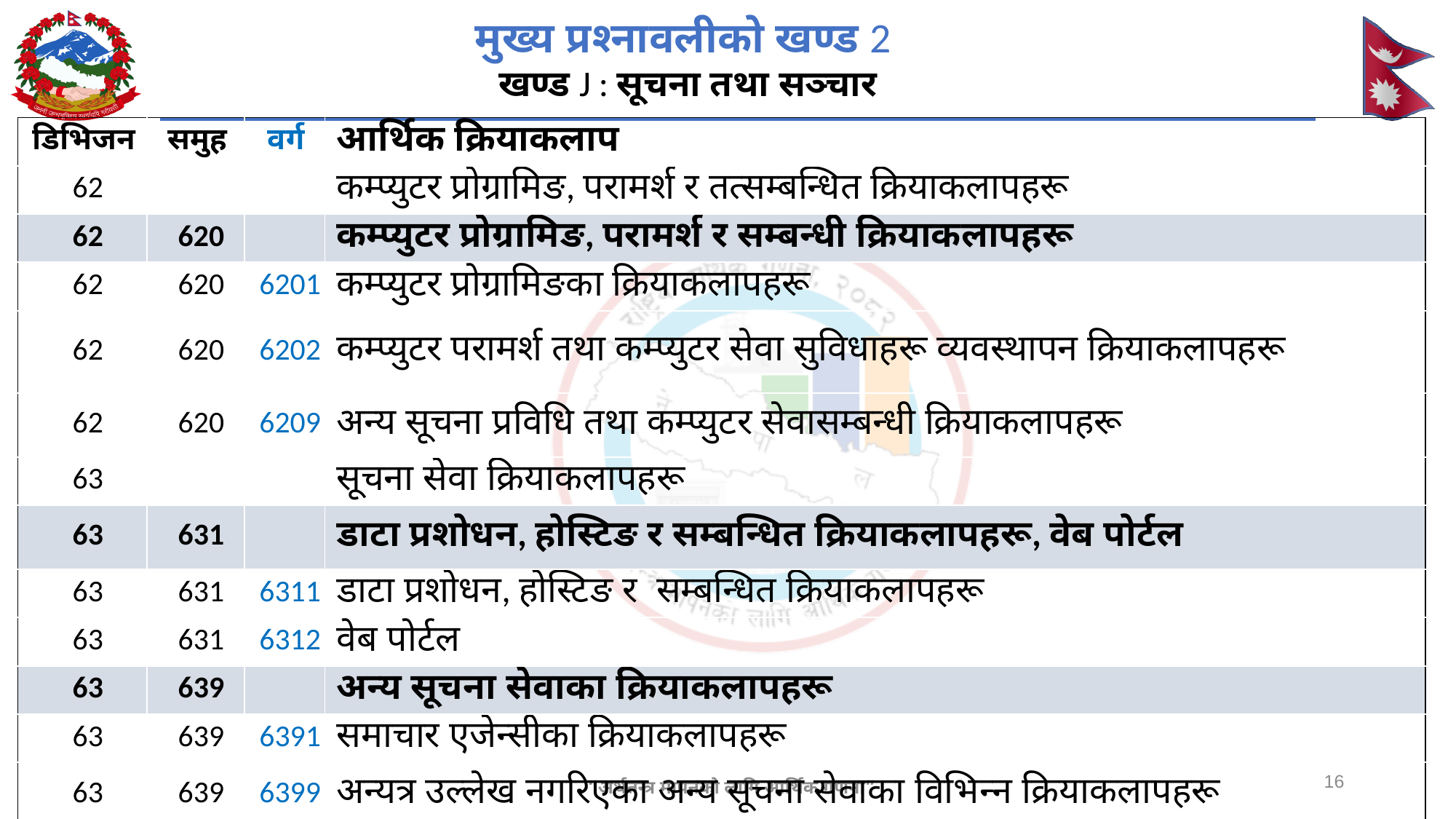

# मुख्य प्रश्नावलीको खण्ड 2 खण्ड J : सूचना तथा सञ्चार
| डिभिजन | समुह | वर्ग | आर्थिक क्रियाकलाप |
| --- | --- | --- | --- |
| 62 |  |  | कम्प्युटर प्रोग्रामिङ, परामर्श र तत्सम्बन्धित क्रियाकलापहरू |
| 62 | 620 |  | कम्प्युटर प्रोग्रामिङ, परामर्श र सम्बन्धी क्रियाकलापहरू |
| 62 | 620 | 6201 | कम्प्युटर प्रोग्रामिङका क्रियाकलापहरू |
| 62 | 620 | 6202 | कम्प्युटर परामर्श तथा कम्प्युटर सेवा सुविधाहरू व्यवस्थापन क्रियाकलापहरू |
| 62 | 620 | 6209 | अन्य सूचना प्रविधि तथा कम्प्युटर सेवासम्बन्धी क्रियाकलापहरू |
| 63 |  |  | सूचना सेवा क्रियाकलापहरू |
| 63 | 631 |  | डाटा प्रशोधन, होस्टिङ र सम्बन्धित क्रियाकलापहरू, वेब पोर्टल |
| 63 | 631 | 6311 | डाटा प्रशोधन, होस्टिङ र सम्बन्धित क्रियाकलापहरू |
| 63 | 631 | 6312 | वेब पोर्टल |
| 63 | 639 |  | अन्य सूचना सेवाका क्रियाकलापहरू |
| 63 | 639 | 6391 | समाचार एजेन्सीका क्रियाकलापहरू |
| 63 | 639 | 6399 | अन्यत्र उल्लेख नगरिएका अन्य सूचना सेवाका विभिन्न क्रियाकलापहरू |
16
“अर्थतन्त्र मापनको लागि आर्थिक गणना”